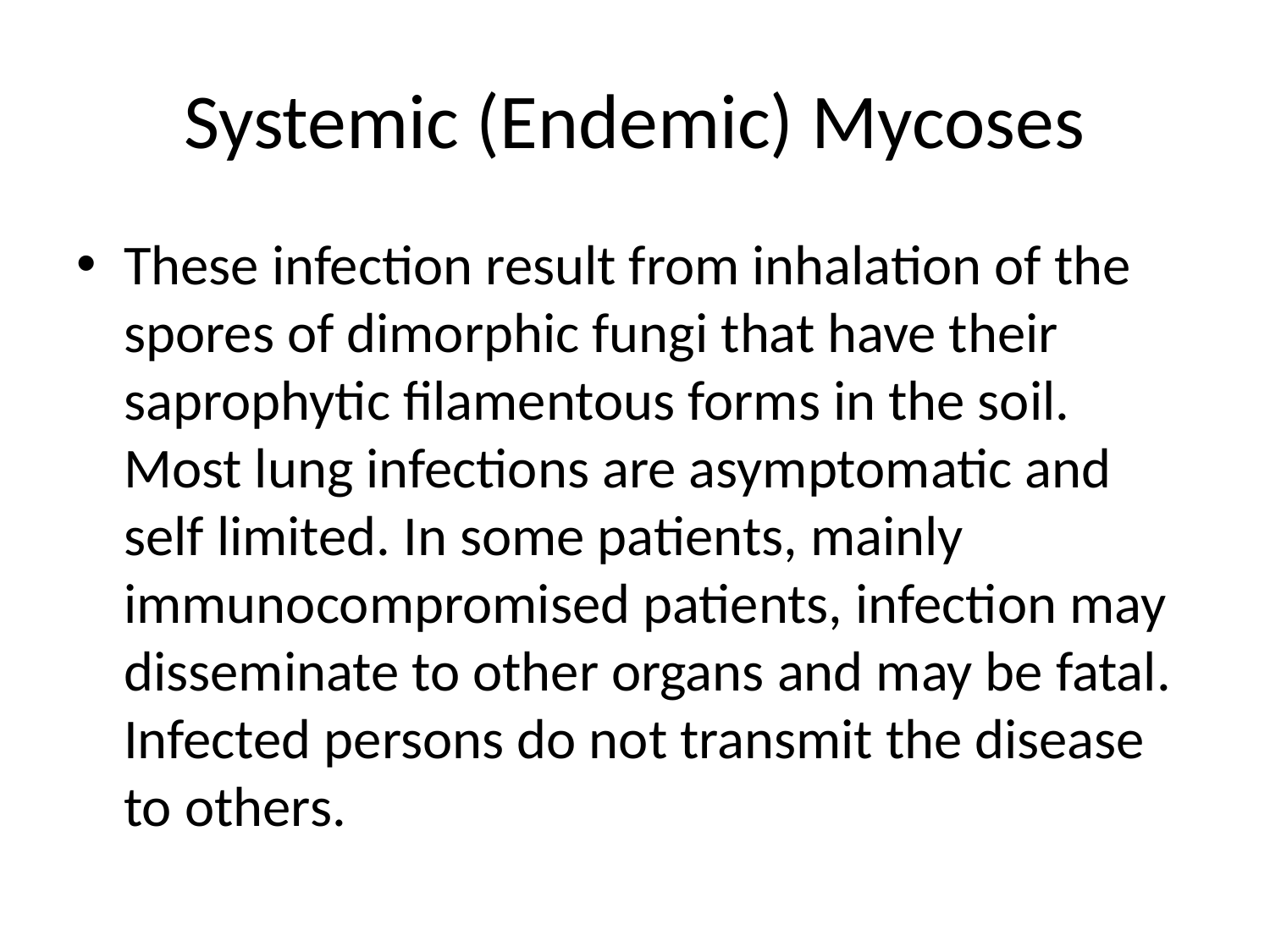

# Systemic (Endemic) Mycoses
These infection result from inhalation of the spores of dimorphic fungi that have their saprophytic filamentous forms in the soil. Most lung infections are asymptomatic and self limited. In some patients, mainly immunocompromised patients, infection may disseminate to other organs and may be fatal. Infected persons do not transmit the disease to others.